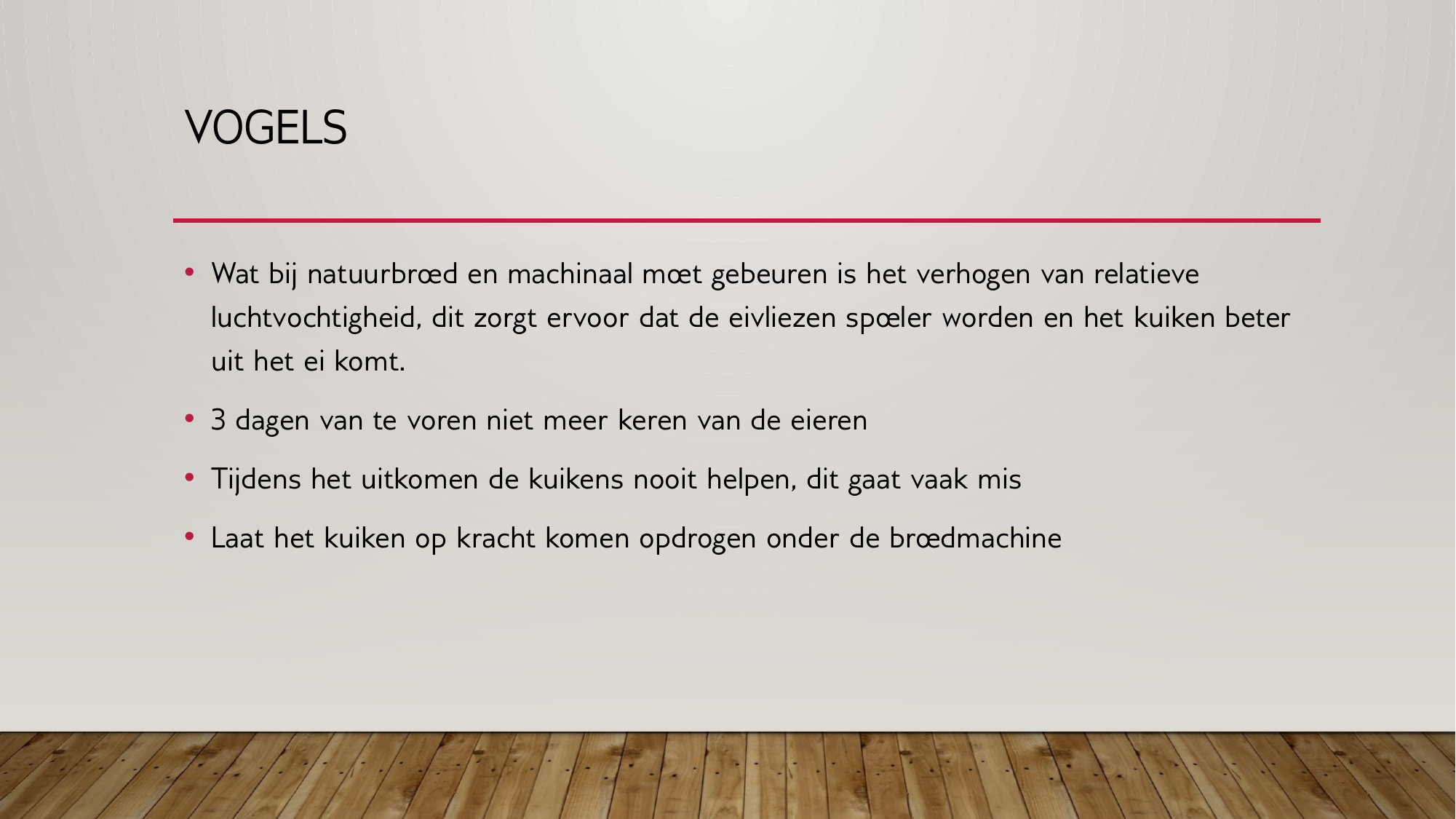

# Vogels
Wat bij natuurbroed en machinaal moet gebeuren is het verhogen van relatieve luchtvochtigheid, dit zorgt ervoor dat de eivliezen spoeler worden en het kuiken beter uit het ei komt.
3 dagen van te voren niet meer keren van de eieren
Tijdens het uitkomen de kuikens nooit helpen, dit gaat vaak mis
Laat het kuiken op kracht komen opdrogen onder de broedmachine